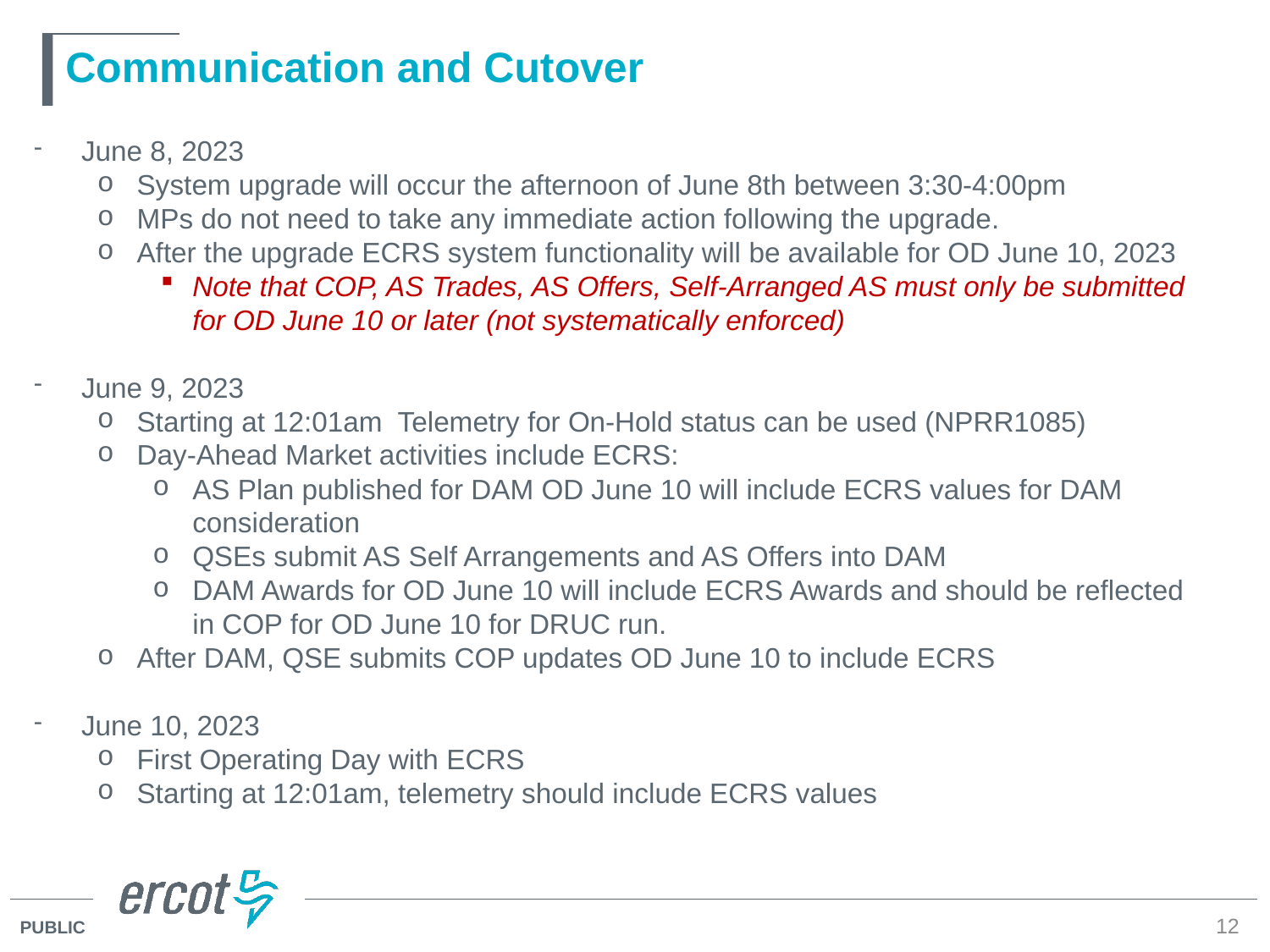

# Communication and Cutover
June 8, 2023
System upgrade will occur the afternoon of June 8th between 3:30-4:00pm
MPs do not need to take any immediate action following the upgrade.
After the upgrade ECRS system functionality will be available for OD June 10, 2023
Note that COP, AS Trades, AS Offers, Self-Arranged AS must only be submitted for OD June 10 or later (not systematically enforced)

June 9, 2023
Starting at 12:01am  Telemetry for On-Hold status can be used (NPRR1085)
Day-Ahead Market activities include ECRS:
AS Plan published for DAM OD June 10 will include ECRS values for DAM consideration
QSEs submit AS Self Arrangements and AS Offers into DAM
DAM Awards for OD June 10 will include ECRS Awards and should be reflected in COP for OD June 10 for DRUC run.
After DAM, QSE submits COP updates OD June 10 to include ECRS

June 10, 2023
First Operating Day with ECRS
Starting at 12:01am, telemetry should include ECRS values

12